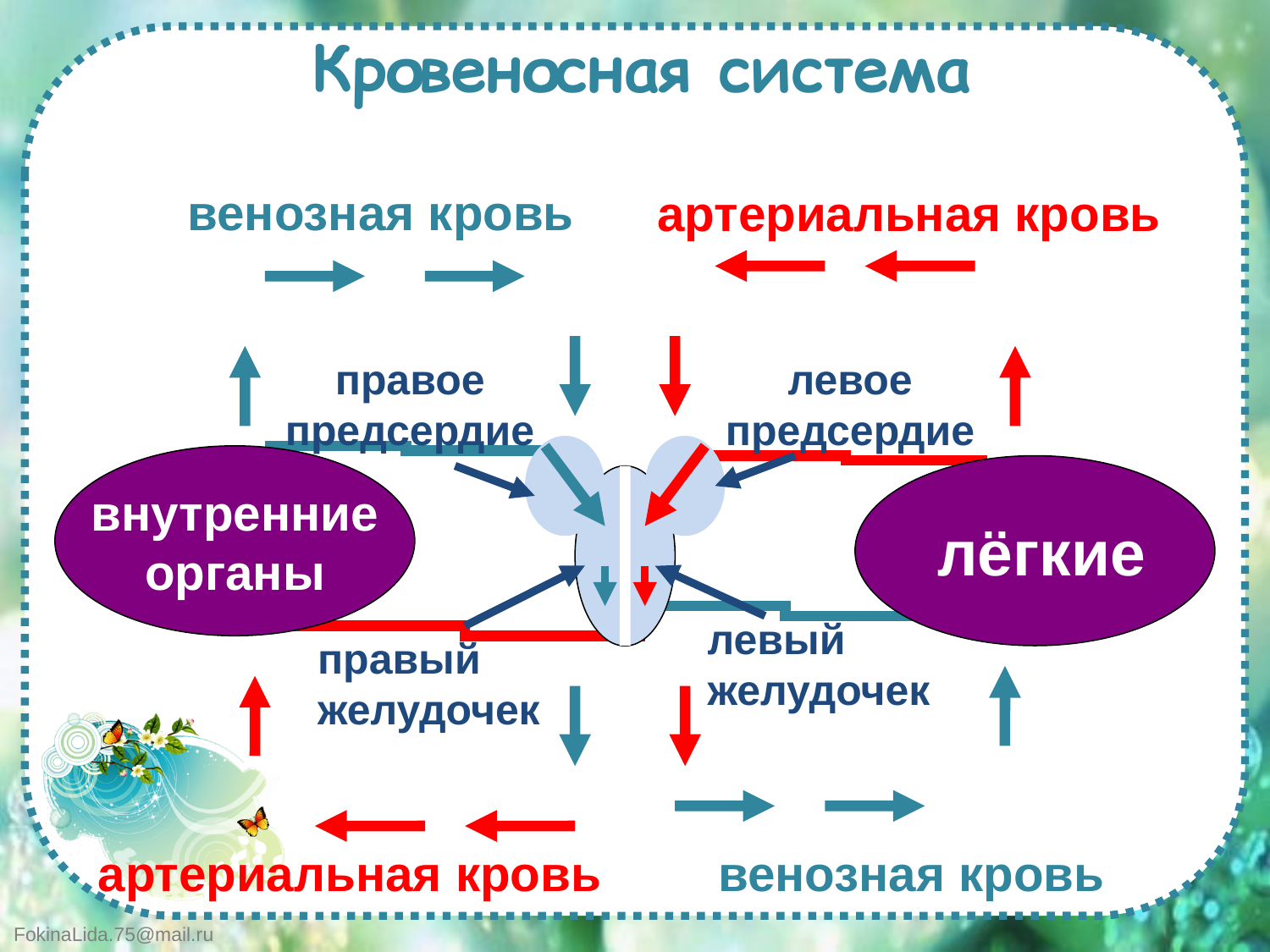

# Кровеносная система
венозная кровь
артериальная кровь

правое предсердие
левое предсердие

внутренние органы
лёгкие

левый желудочек
правый желудочек

венозная кровь
артериальная кровь